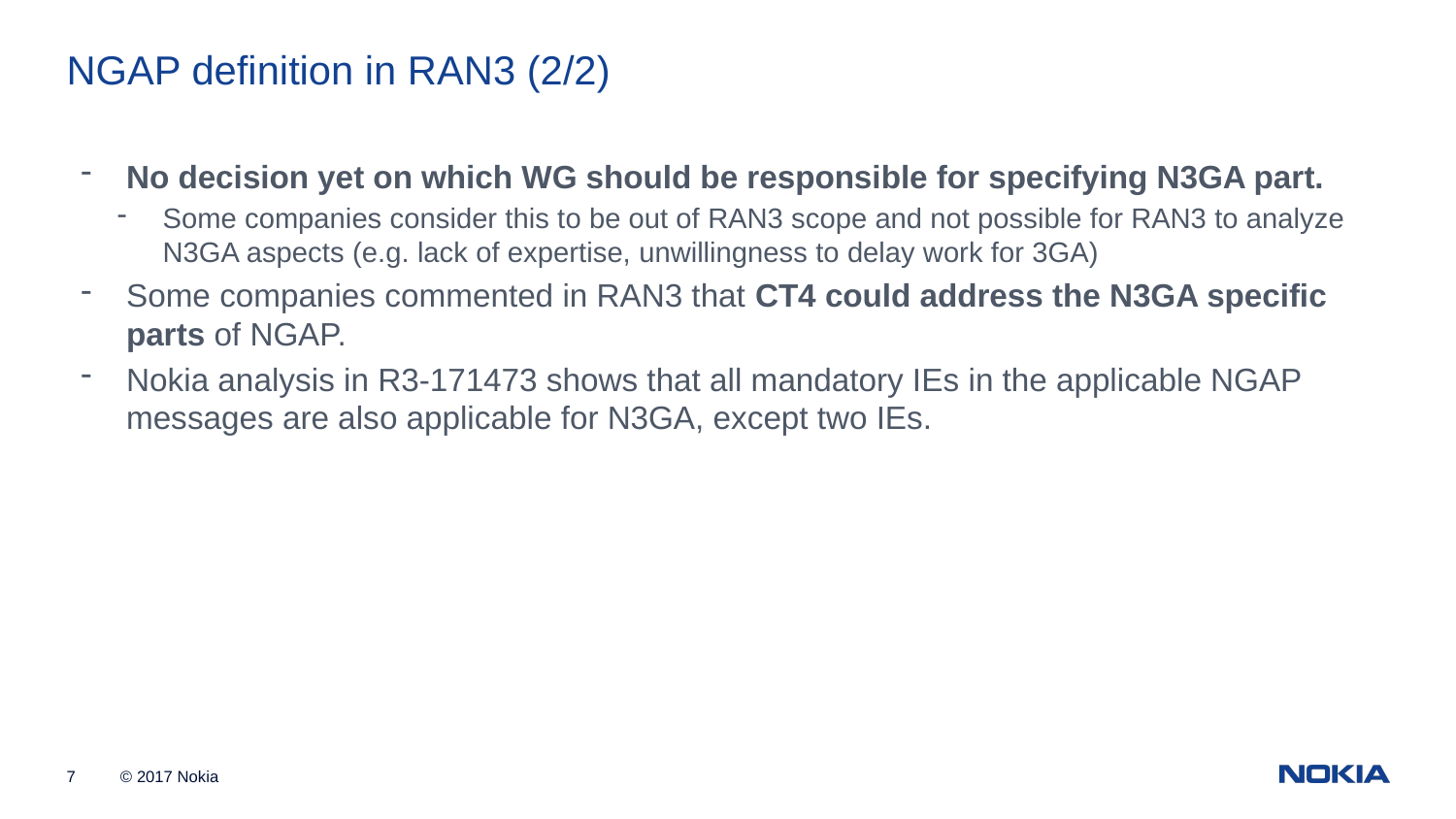

# NGAP definition in RAN3 (2/2)
No decision yet on which WG should be responsible for specifying N3GA part.
Some companies consider this to be out of RAN3 scope and not possible for RAN3 to analyze N3GA aspects (e.g. lack of expertise, unwillingness to delay work for 3GA)
Some companies commented in RAN3 that CT4 could address the N3GA specific parts of NGAP.
Nokia analysis in R3-171473 shows that all mandatory IEs in the applicable NGAP messages are also applicable for N3GA, except two IEs.